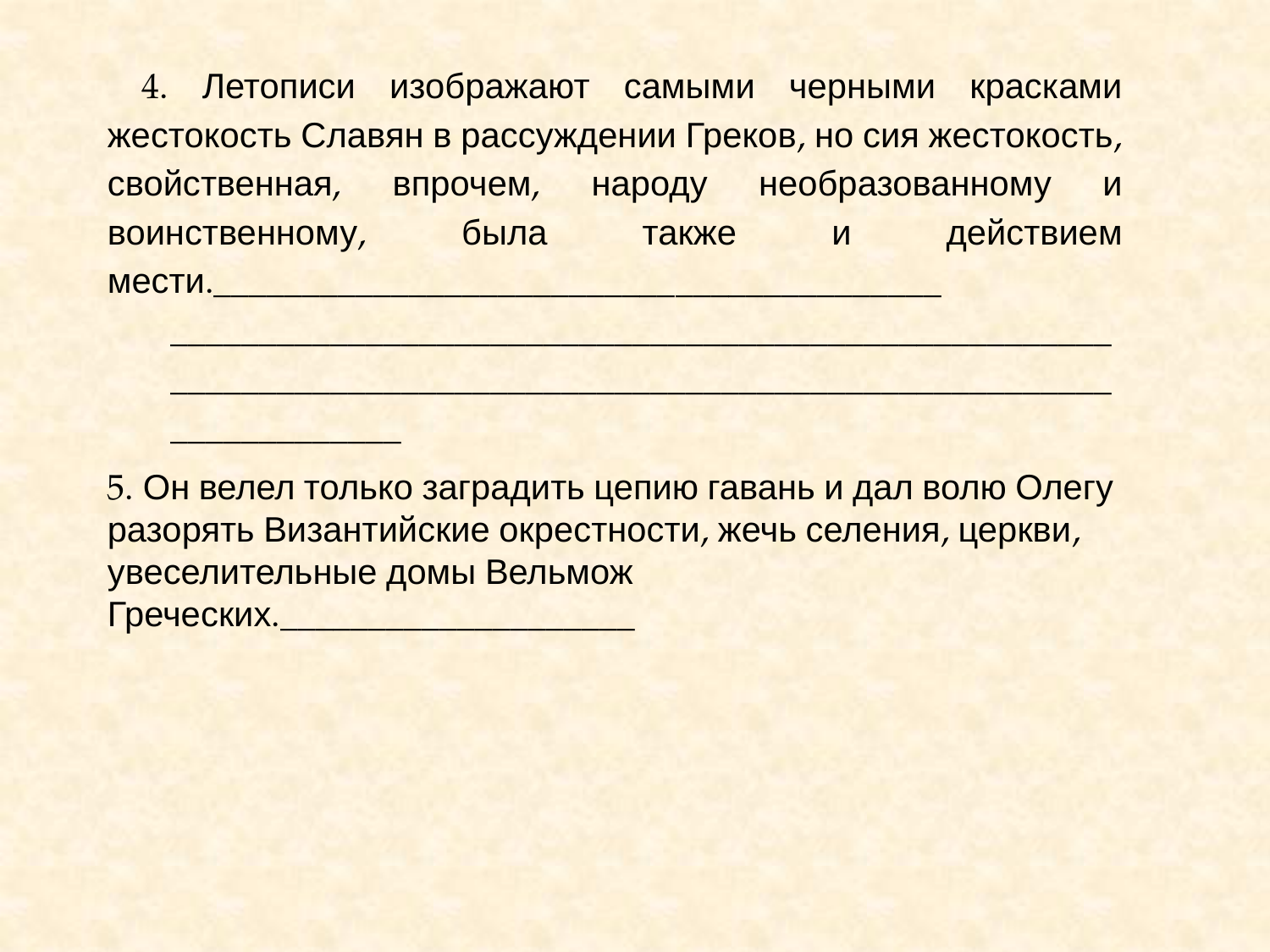

4. Летописи изображают самыми черными красками жестокость Славян в рассуждении Греков, но сия жестокость, свойственная, впрочем, народу необразованному и воинственному, была также и действием мести._________________________________________
_______________________________________________________________________________________________________________________
5. Он велел только заградить цепию гавань и дал волю Олегу разорять Византийские окрестности, жечь селения, церкви, увеселительные домы Вельмож Греческих.____________________